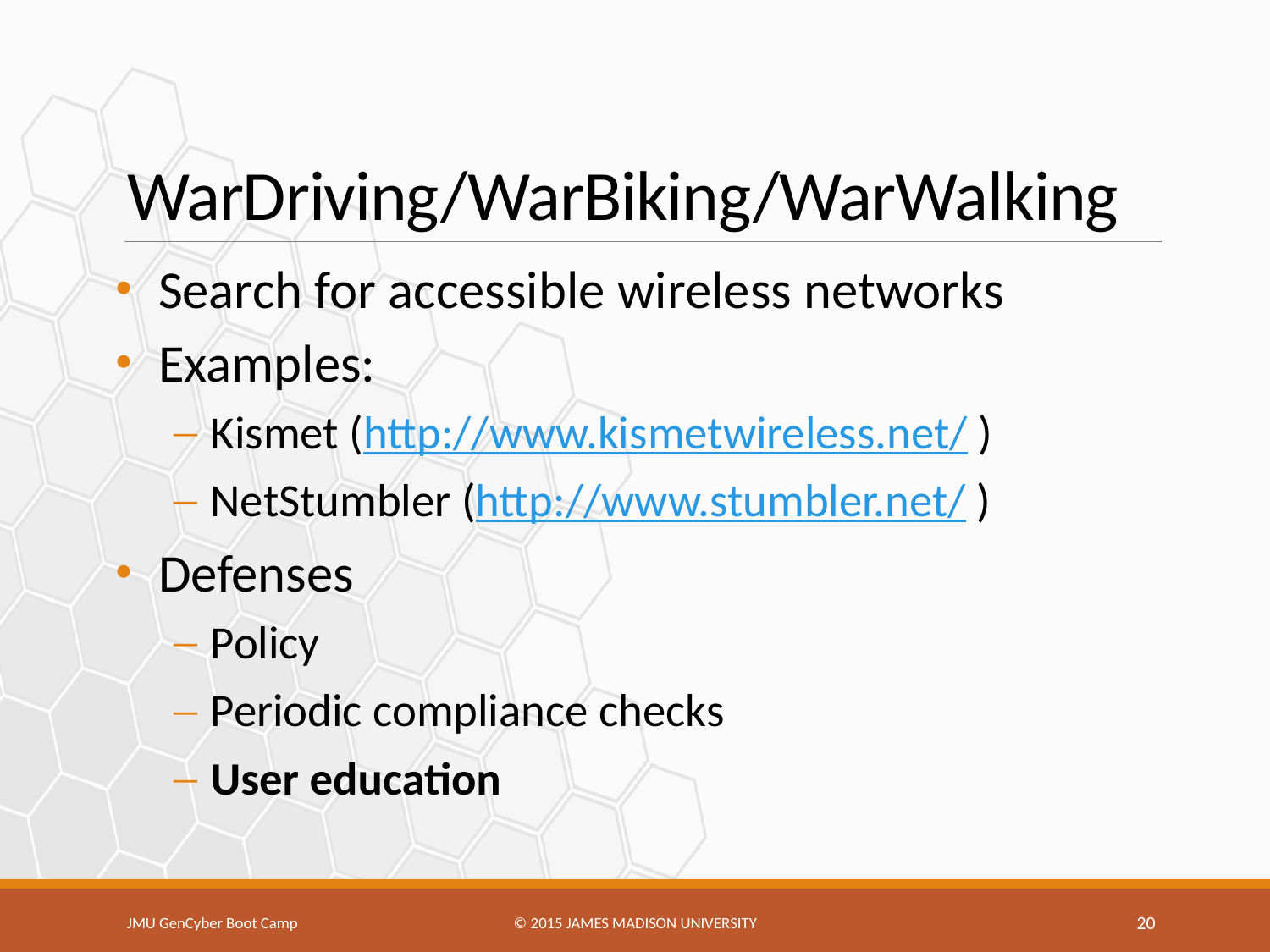

# WarDriving/WarBiking/WarWalking
Search for accessible wireless networks
Examples:
Kismet (http://www.kismetwireless.net/ )
NetStumbler (http://www.stumbler.net/ )
Defenses
Policy
Periodic compliance checks
User education
JMU GenCyber Boot Camp
© 2015 James Madison university
20